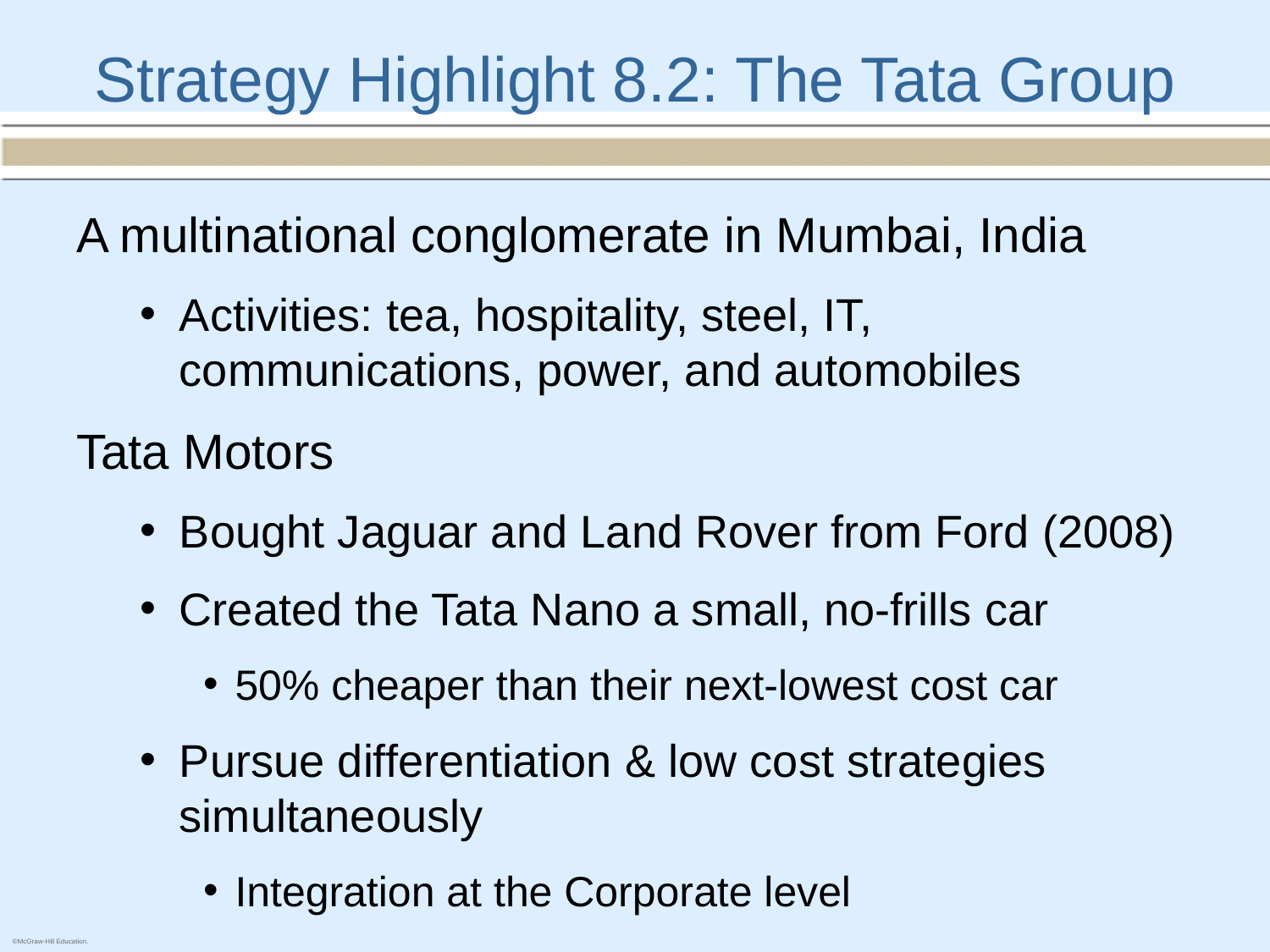

# Strategy Highlight 8.2: The Tata Group
A multinational conglomerate in Mumbai, India
Activities: tea, hospitality, steel, IT, communications, power, and automobiles
Tata Motors
Bought Jaguar and Land Rover from Ford (2008)
Created the Tata Nano a small, no-frills car
50% cheaper than their next-lowest cost car
Pursue differentiation & low cost strategies simultaneously
Integration at the Corporate level